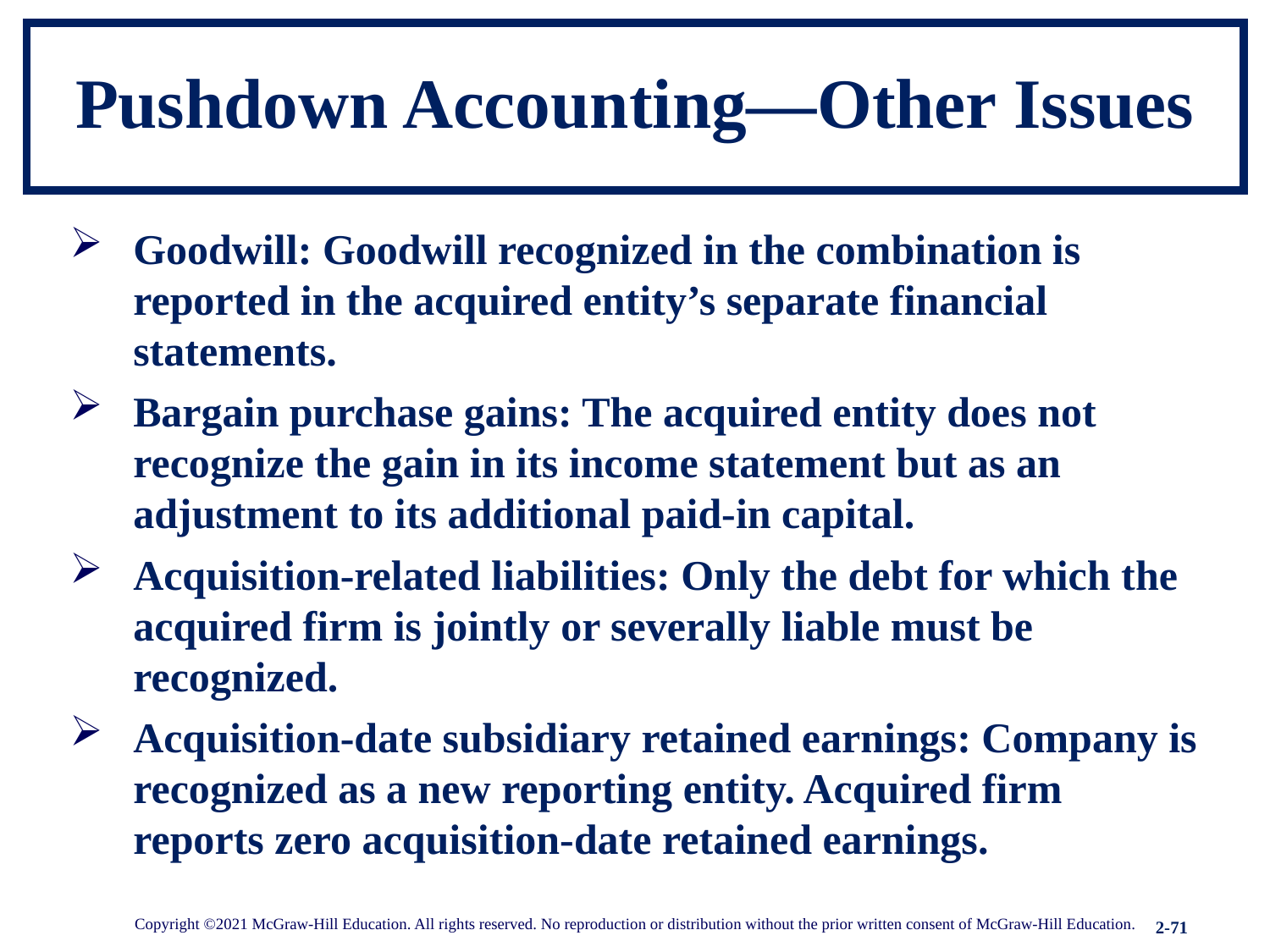

# Pushdown Accounting—Other Issues
Goodwill: Goodwill recognized in the combination is reported in the acquired entity’s separate financial statements.
Bargain purchase gains: The acquired entity does not recognize the gain in its income statement but as an adjustment to its additional paid-in capital.
Acquisition-related liabilities: Only the debt for which the acquired firm is jointly or severally liable must be recognized.
Acquisition-date subsidiary retained earnings: Company is recognized as a new reporting entity. Acquired firm reports zero acquisition-date retained earnings.
Copyright ©2021 McGraw-Hill Education. All rights reserved. No reproduction or distribution without the prior written consent of McGraw-Hill Education.
2-71